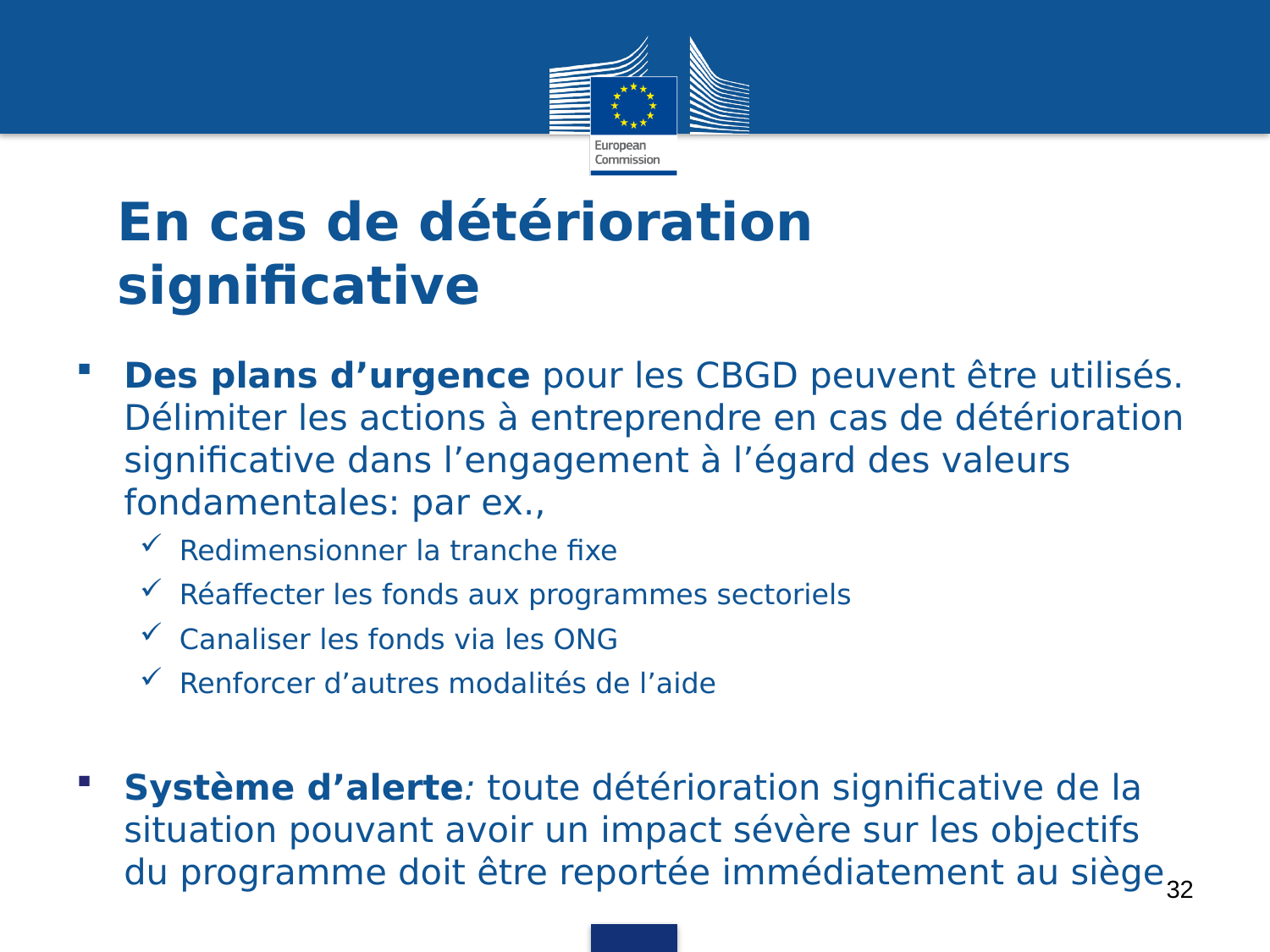

# En cas de détérioration significative
Des plans d’urgence pour les CBGD peuvent être utilisés. Délimiter les actions à entreprendre en cas de détérioration significative dans l’engagement à l’égard des valeurs fondamentales: par ex.,
Redimensionner la tranche fixe
Réaffecter les fonds aux programmes sectoriels
Canaliser les fonds via les ONG
Renforcer d’autres modalités de l’aide

Système d’alerte: toute détérioration significative de la situation pouvant avoir un impact sévère sur les objectifs du programme doit être reportée immédiatement au siège

32